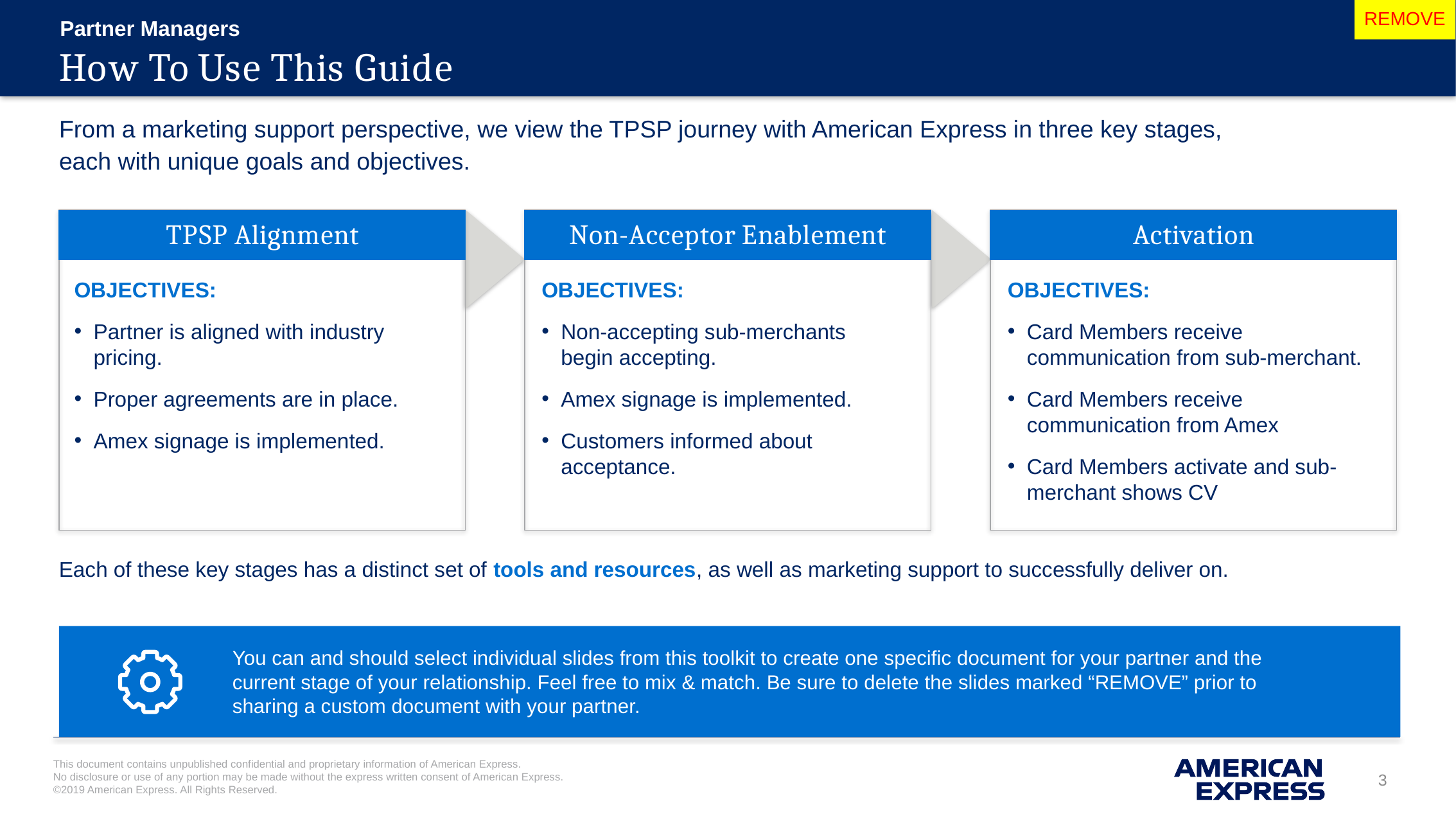

# How To Use This Guide
From a marketing support perspective, we view the TPSP journey with American Express in three key stages,
each with unique goals and objectives.

TPSP Alignment

Non-Acceptor Enablement

Activation

OBJECTIVES:
Partner is aligned with industry pricing.
Proper agreements are in place.
Amex signage is implemented.
OBJECTIVES:
Non-accepting sub-merchants begin accepting.
Amex signage is implemented.
Customers informed about acceptance.
OBJECTIVES:
Card Members receive communication from sub-merchant.
Card Members receive communication from Amex
Card Members activate and sub-merchant shows CV
Each of these key stages has a distinct set of tools and resources, as well as marketing support to successfully deliver on.
You can and should select individual slides from this toolkit to create one specific document for your partner and the current stage of your relationship. Feel free to mix & match. Be sure to delete the slides marked “REMOVE” prior to sharing a custom document with your partner.